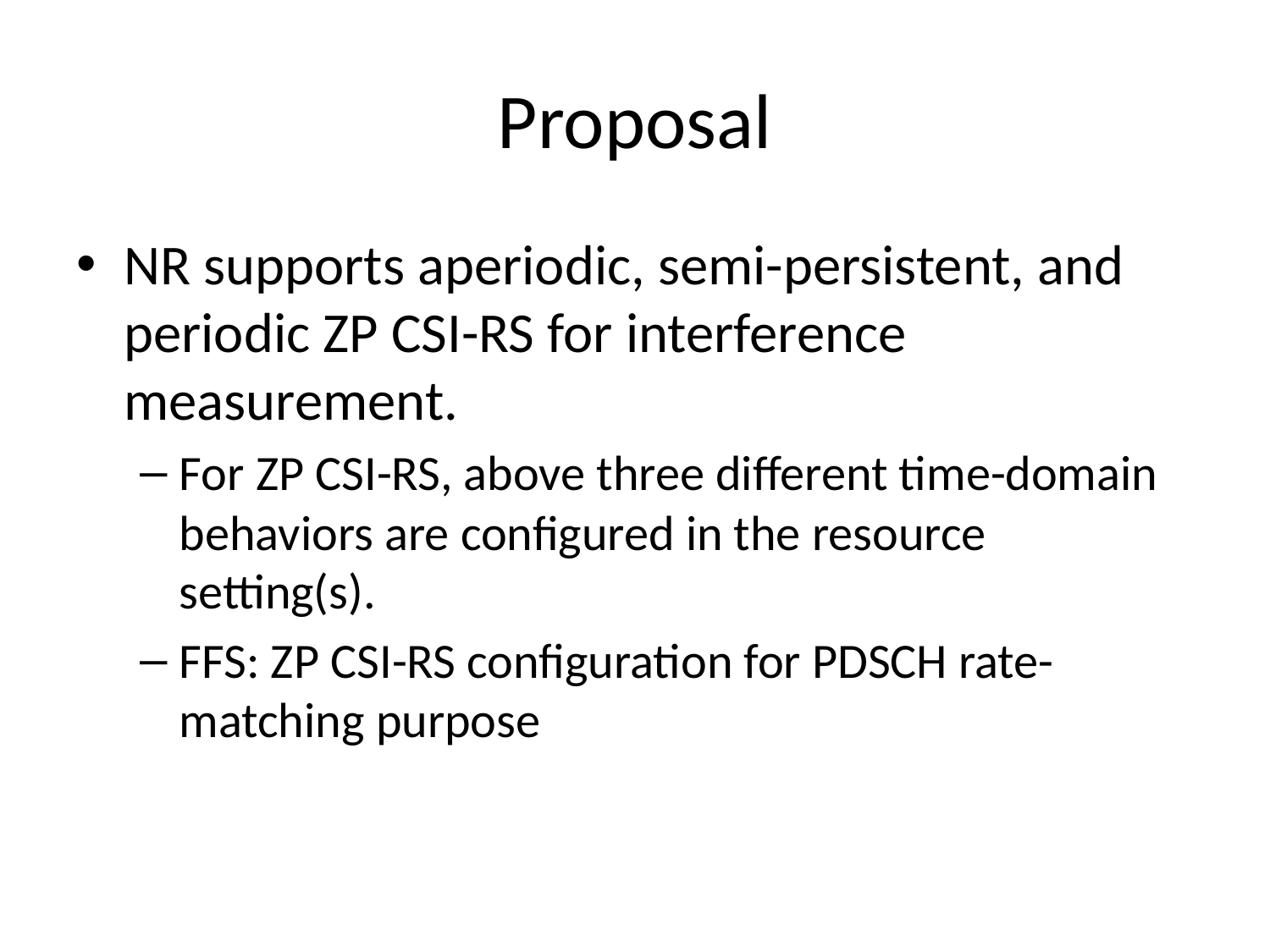

# Proposal
NR supports aperiodic, semi-persistent, and periodic ZP CSI-RS for interference measurement.
For ZP CSI-RS, above three different time-domain behaviors are configured in the resource setting(s).
FFS: ZP CSI-RS configuration for PDSCH rate-matching purpose